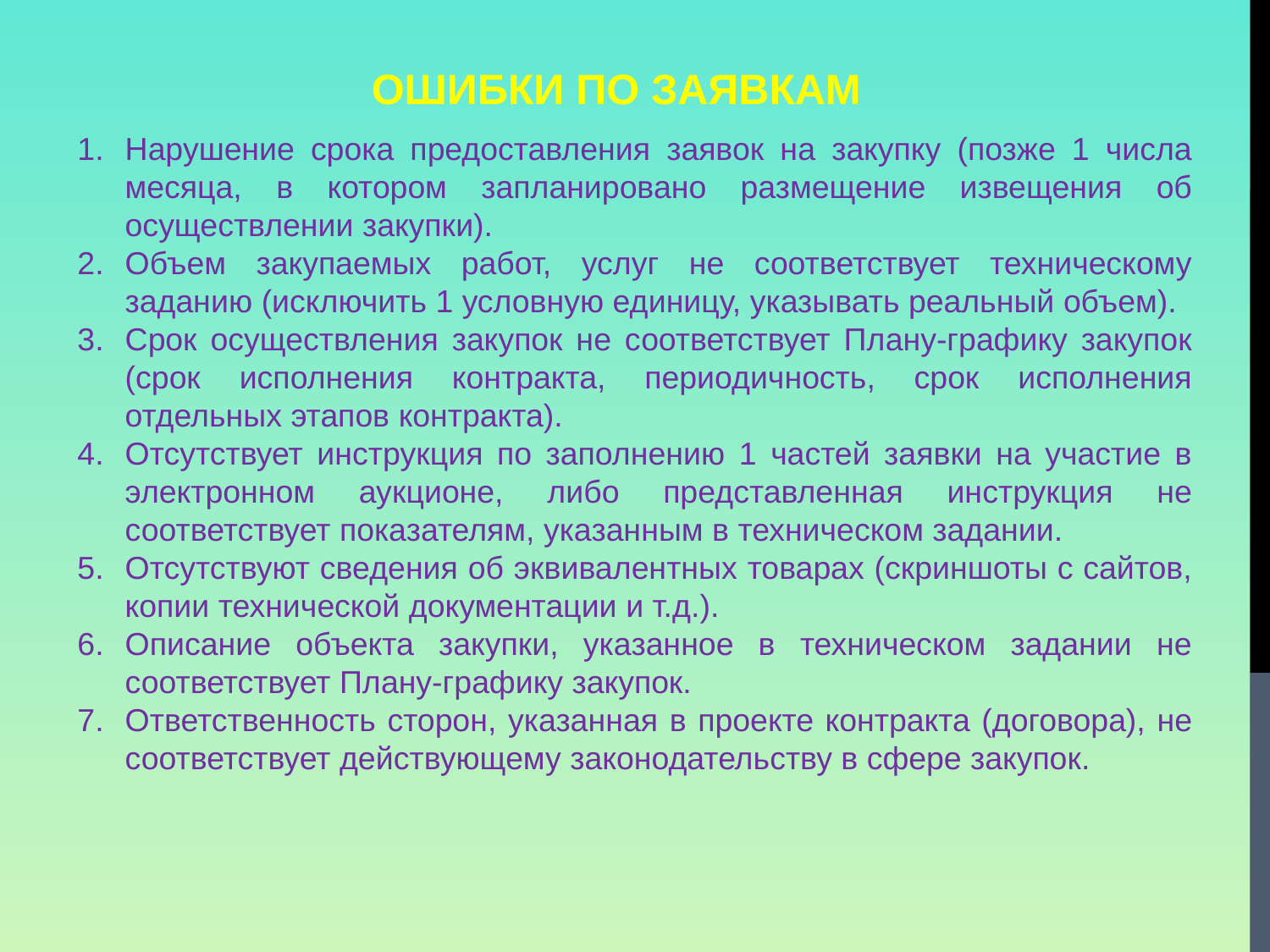

Ошибки по заявкам
Нарушение срока предоставления заявок на закупку (позже 1 числа месяца, в котором запланировано размещение извещения об осуществлении закупки).
Объем закупаемых работ, услуг не соответствует техническому заданию (исключить 1 условную единицу, указывать реальный объем).
Срок осуществления закупок не соответствует Плану-графику закупок (срок исполнения контракта, периодичность, срок исполнения отдельных этапов контракта).
Отсутствует инструкция по заполнению 1 частей заявки на участие в электронном аукционе, либо представленная инструкция не соответствует показателям, указанным в техническом задании.
Отсутствуют сведения об эквивалентных товарах (скриншоты с сайтов, копии технической документации и т.д.).
Описание объекта закупки, указанное в техническом задании не соответствует Плану-графику закупок.
Ответственность сторон, указанная в проекте контракта (договора), не соответствует действующему законодательству в сфере закупок.